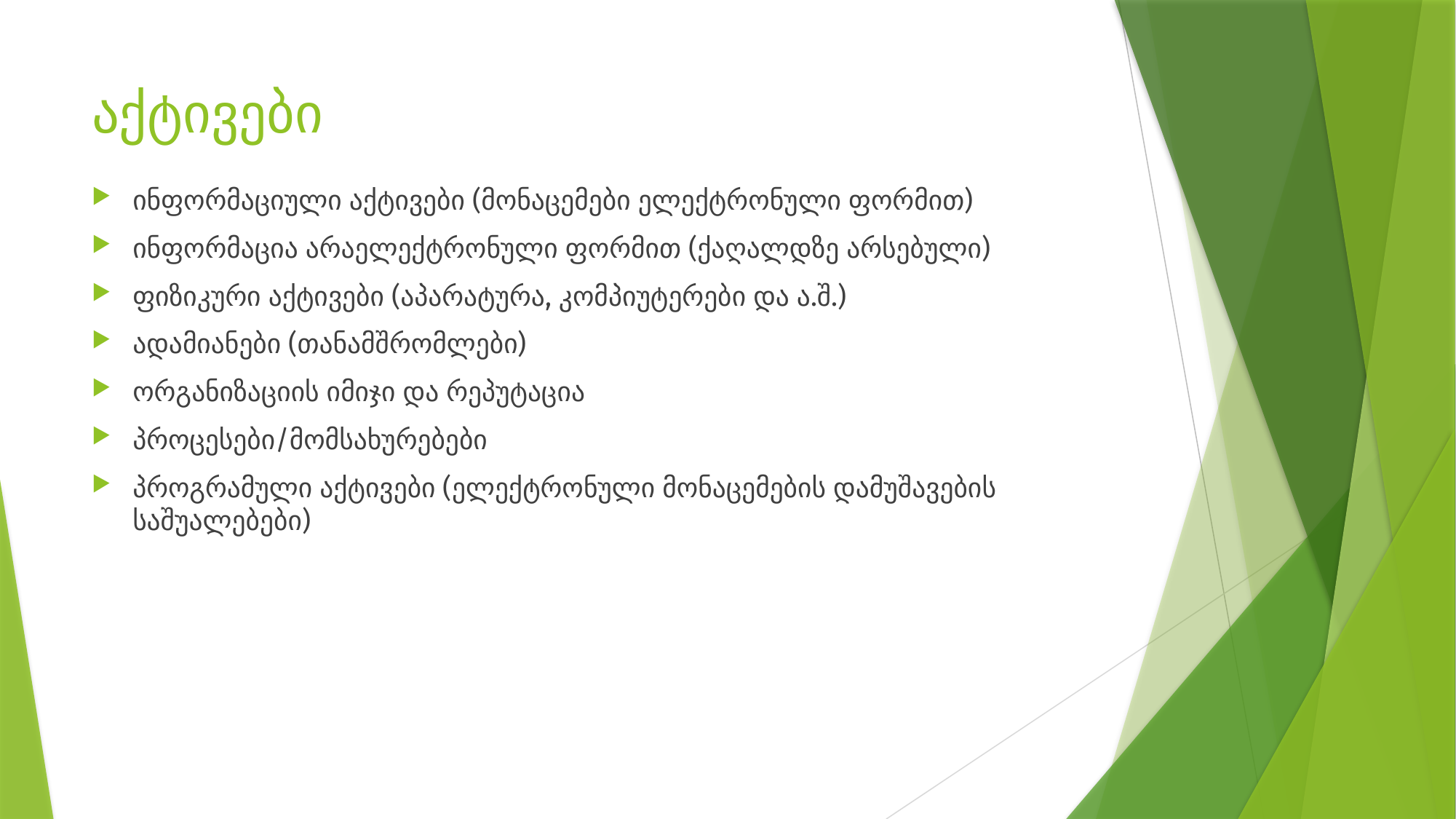

# აქტივები
ინფორმაციული აქტივები (მონაცემები ელექტრონული ფორმით)
ინფორმაცია არაელექტრონული ფორმით (ქაღალდზე არსებული)
ფიზიკური აქტივები (აპარატურა, კომპიუტერები და ა.შ.)
ადამიანები (თანამშრომლები)
ორგანიზაციის იმიჯი და რეპუტაცია
პროცესები/მომსახურებები
პროგრამული აქტივები (ელექტრონული მონაცემების დამუშავების საშუალებები)